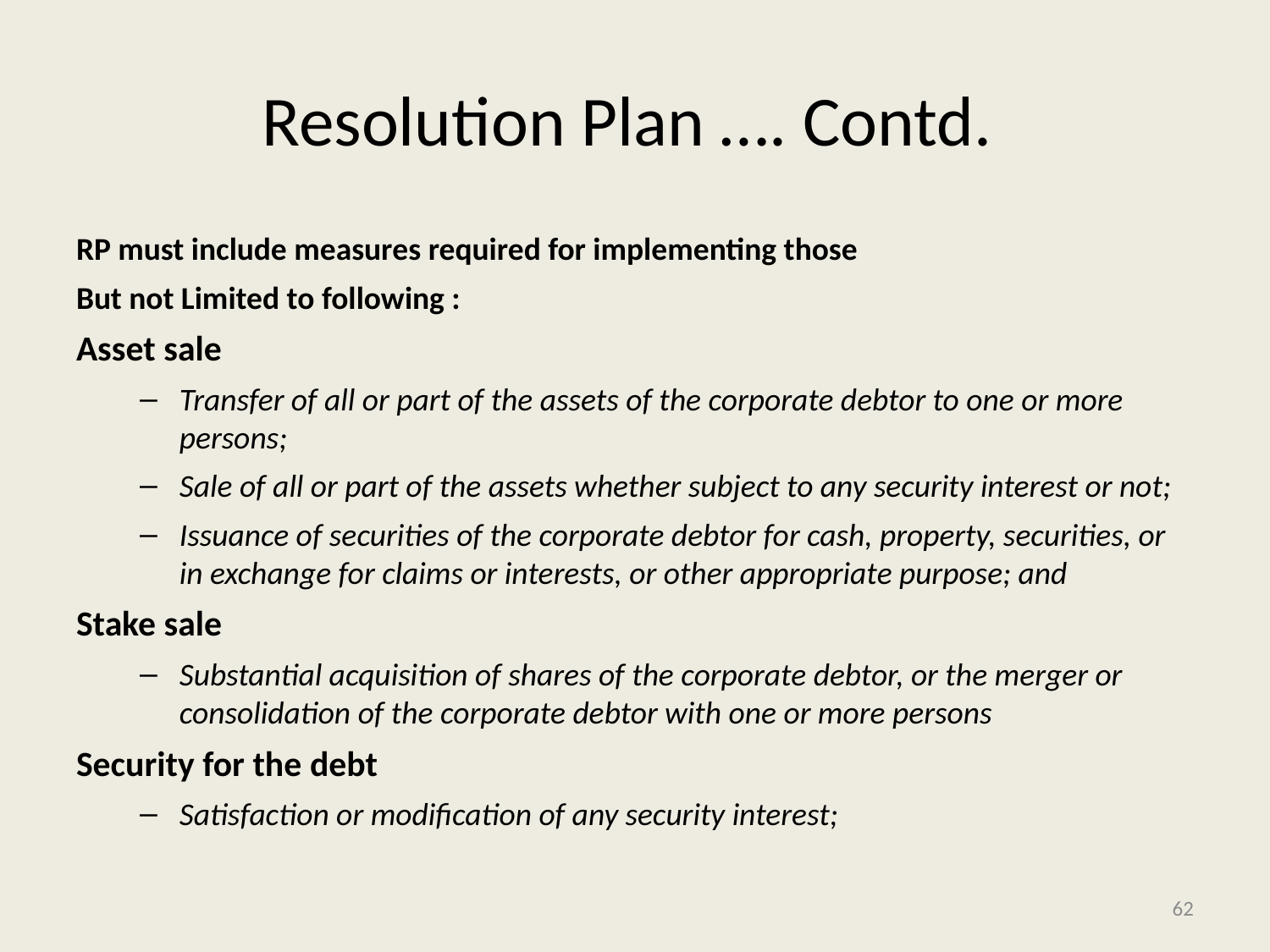

# Resolution Plan …. Contd.
RP must include measures required for implementing those
But not Limited to following :
Asset sale
Transfer of all or part of the assets of the corporate debtor to one or more persons;
Sale of all or part of the assets whether subject to any security interest or not;
Issuance of securities of the corporate debtor for cash, property, securities, or in exchange for claims or interests, or other appropriate purpose; and
Stake sale
Substantial acquisition of shares of the corporate debtor, or the merger or consolidation of the corporate debtor with one or more persons
Security for the debt
Satisfaction or modification of any security interest;
62